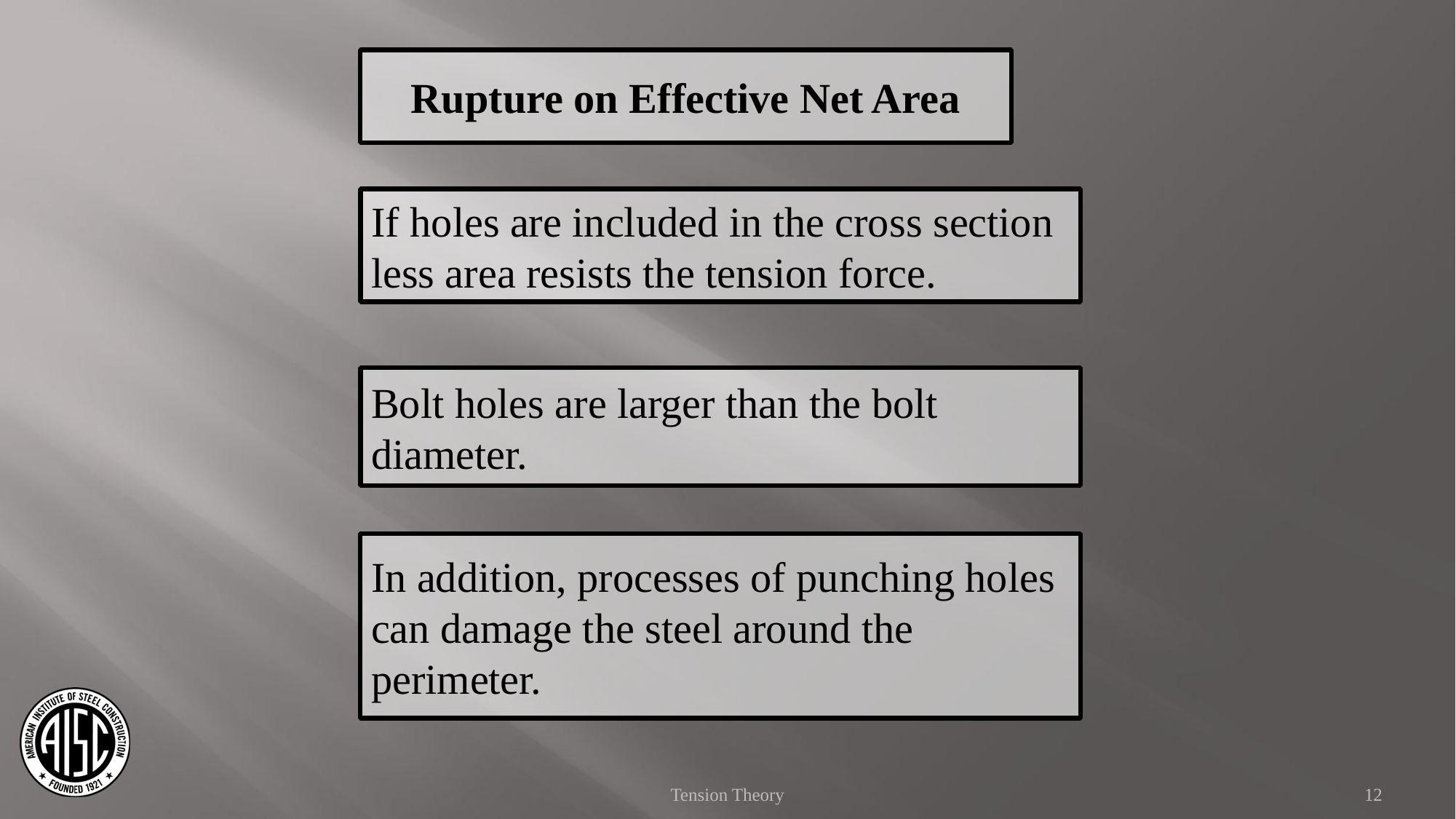

Rupture on Effective Net Area
If holes are included in the cross section less area resists the tension force.
Bolt holes are larger than the bolt diameter.
In addition, processes of punching holes can damage the steel around the perimeter.
Tension Theory
12